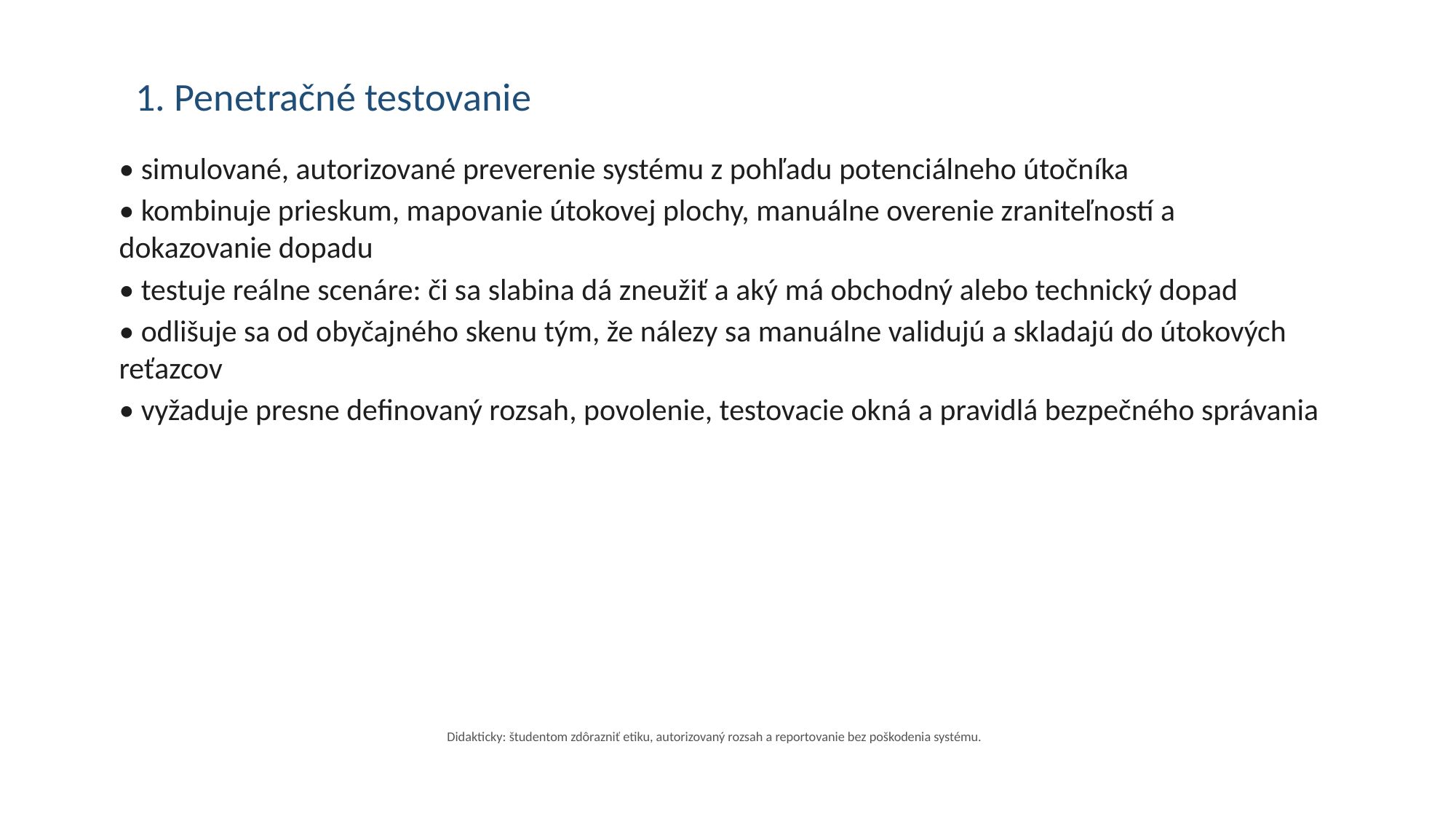

# 1. Penetračné testovanie
• simulované, autorizované preverenie systému z pohľadu potenciálneho útočníka
• kombinuje prieskum, mapovanie útokovej plochy, manuálne overenie zraniteľností a dokazovanie dopadu
• testuje reálne scenáre: či sa slabina dá zneužiť a aký má obchodný alebo technický dopad
• odlišuje sa od obyčajného skenu tým, že nálezy sa manuálne validujú a skladajú do útokových reťazcov
• vyžaduje presne definovaný rozsah, povolenie, testovacie okná a pravidlá bezpečného správania
Didakticky: študentom zdôrazniť etiku, autorizovaný rozsah a reportovanie bez poškodenia systému.